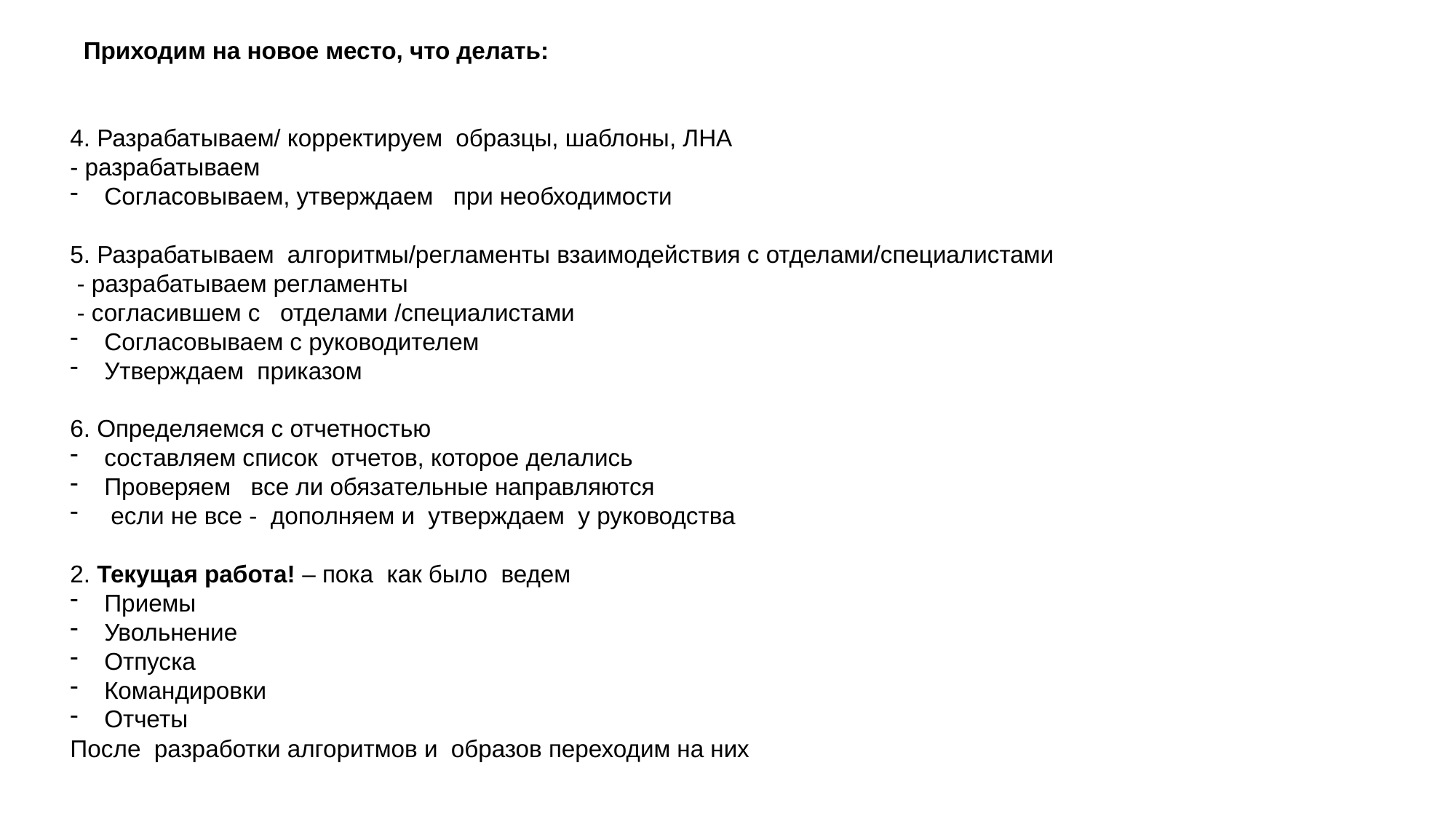

Приходим на новое место, что делать:

4. Разрабатываем/ корректируем  образцы, шаблоны, ЛНА
- разрабатываем
Согласовываем, утверждаем   при необходимости

5. Разрабатываем  алгоритмы/регламенты взаимодействия с отделами/специалистами
 - разрабатываем регламенты
 - согласившем с   отделами /специалистами
Согласовываем с руководителем
Утверждаем  приказом

6. Определяемся с отчетностью
составляем список  отчетов, которое делались
Проверяем   все ли обязательные направляются
 если не все -  дополняем и  утверждаем  у руководства

2. Текущая работа! – пока  как было  ведем
Приемы
Увольнение
Отпуска
Командировки
Отчеты
После  разработки алгоритмов и  образов переходим на них